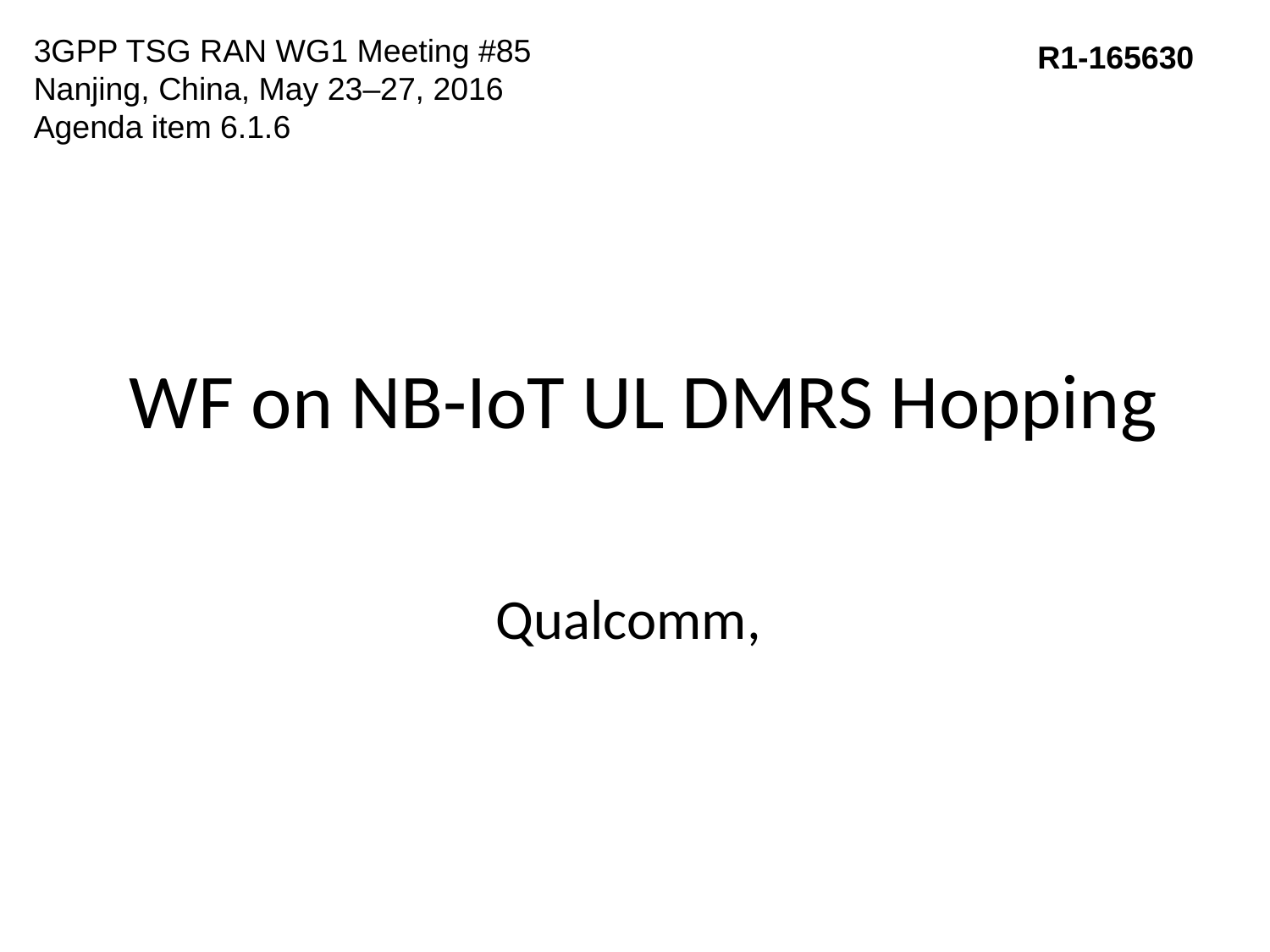

3GPP TSG RAN WG1 Meeting #85
Nanjing, China, May 23–27, 2016
Agenda item 6.1.6
R1-165630
# WF on NB-IoT UL DMRS Hopping
Qualcomm,